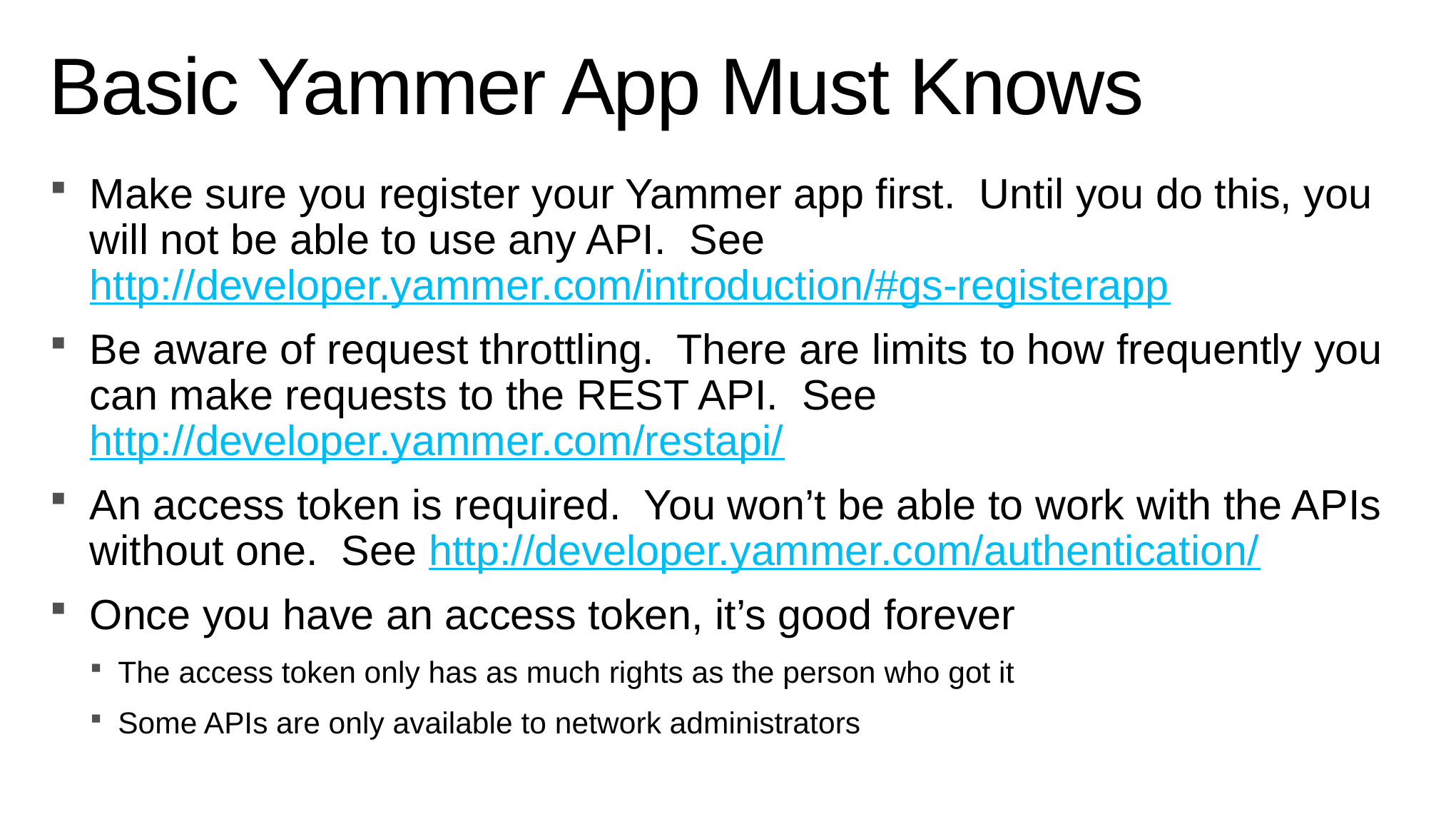

# Basic Yammer App Must Knows
Make sure you register your Yammer app first.  Until you do this, you will not be able to use any API.  See http://developer.yammer.com/introduction/#gs-registerapp
Be aware of request throttling.  There are limits to how frequently you can make requests to the REST API.  See http://developer.yammer.com/restapi/
An access token is required.  You won’t be able to work with the APIs without one.  See http://developer.yammer.com/authentication/
Once you have an access token, it’s good forever
The access token only has as much rights as the person who got it
Some APIs are only available to network administrators